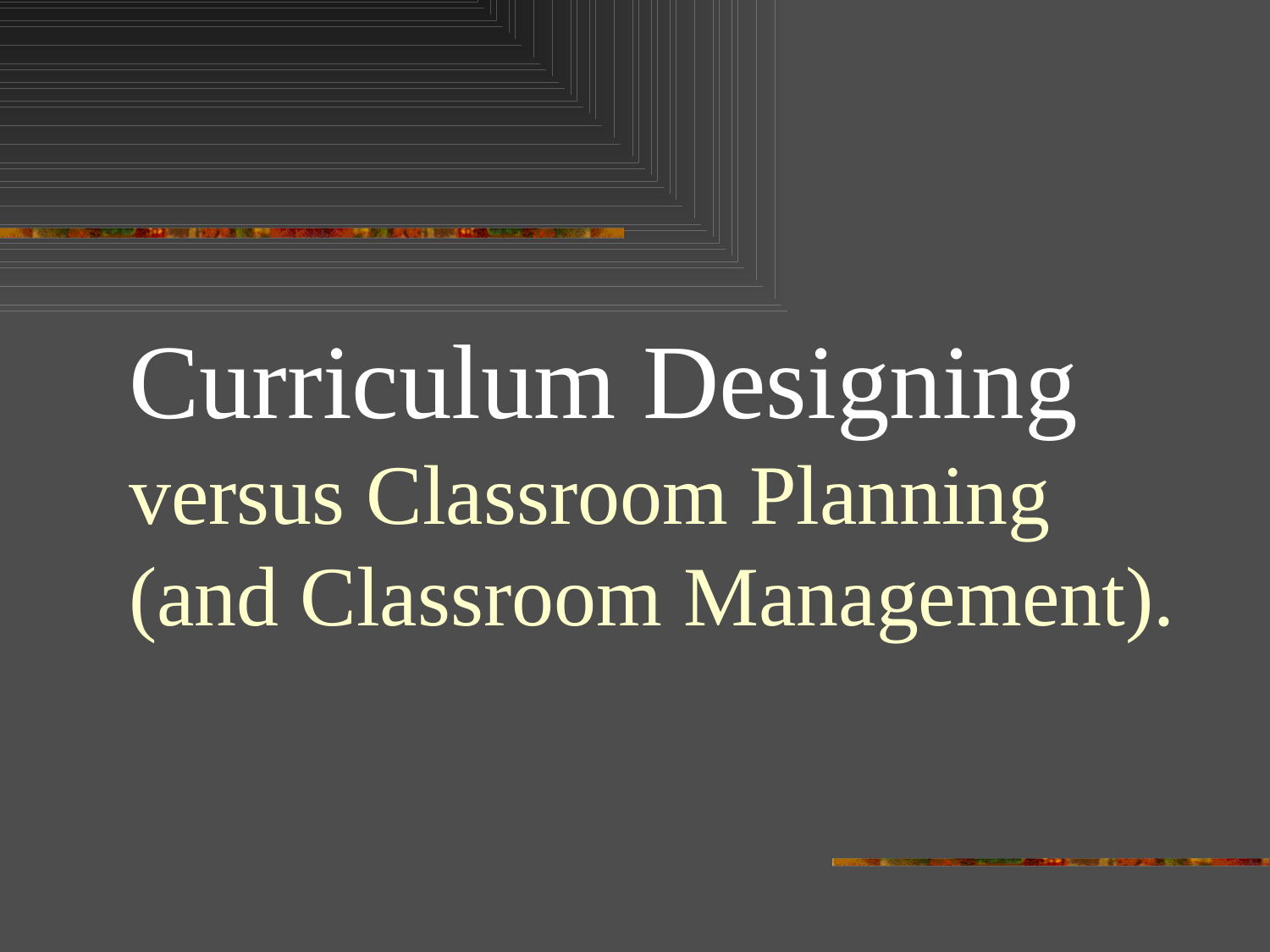

Curriculum Designing versus Classroom Planning (and Classroom Management).